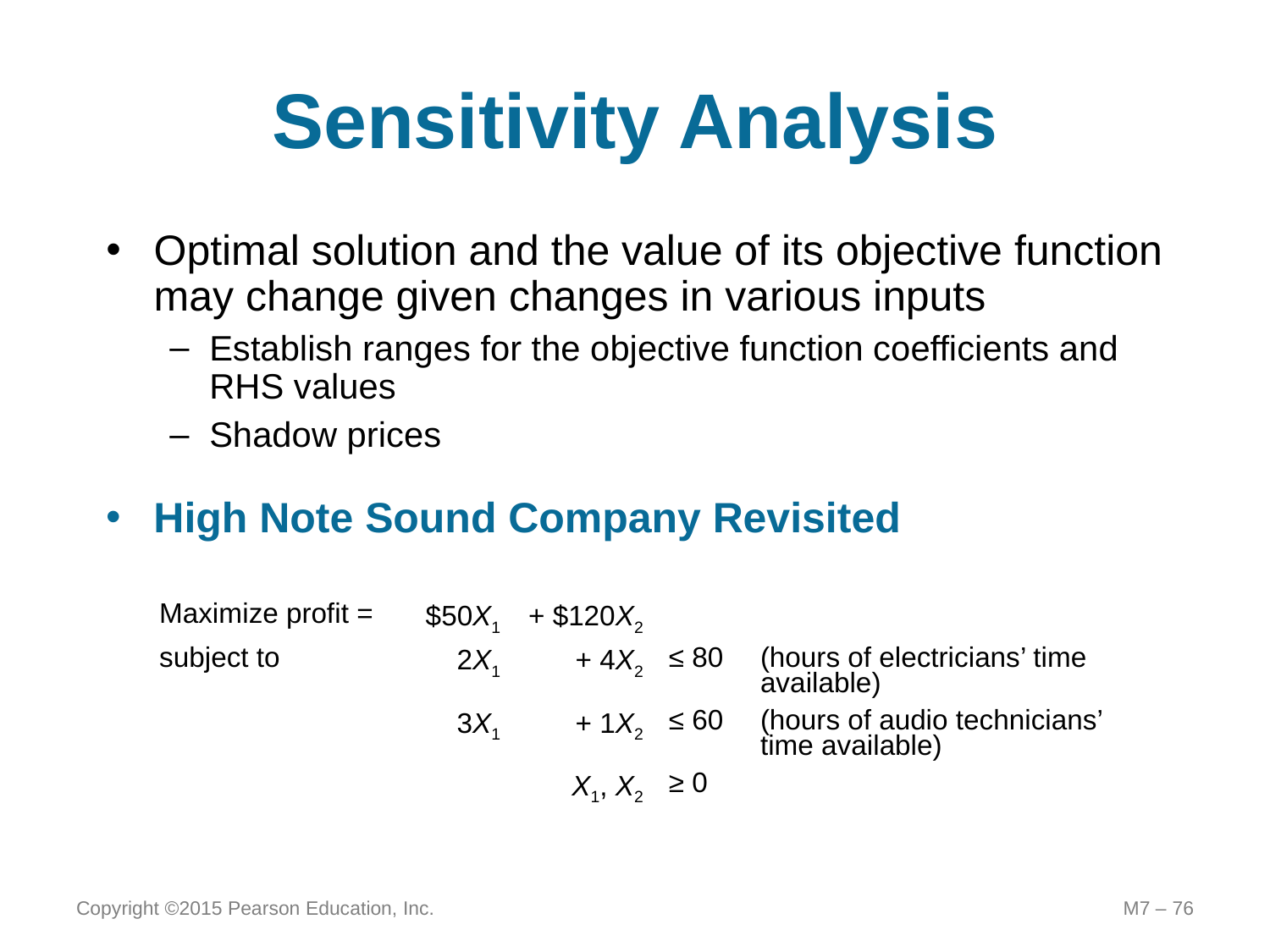

# Sensitivity Analysis
Optimal solution and the value of its objective function may change given changes in various inputs
Establish ranges for the objective function coefficients and RHS values
Shadow prices
High Note Sound Company Revisited
| Maximize profit = | $50X1 | + $120X2 |  |  |
| --- | --- | --- | --- | --- |
| subject to | 2X1 | + 4X2 | ≤ 80 | (hours of electricians’ time available) |
|  | 3X1 | + 1X2 | ≤ 60 | (hours of audio technicians’ time available) |
|  |  | X1, X2 | ≥ 0 |  |
Copyright ©2015 Pearson Education, Inc.
M7 – 76